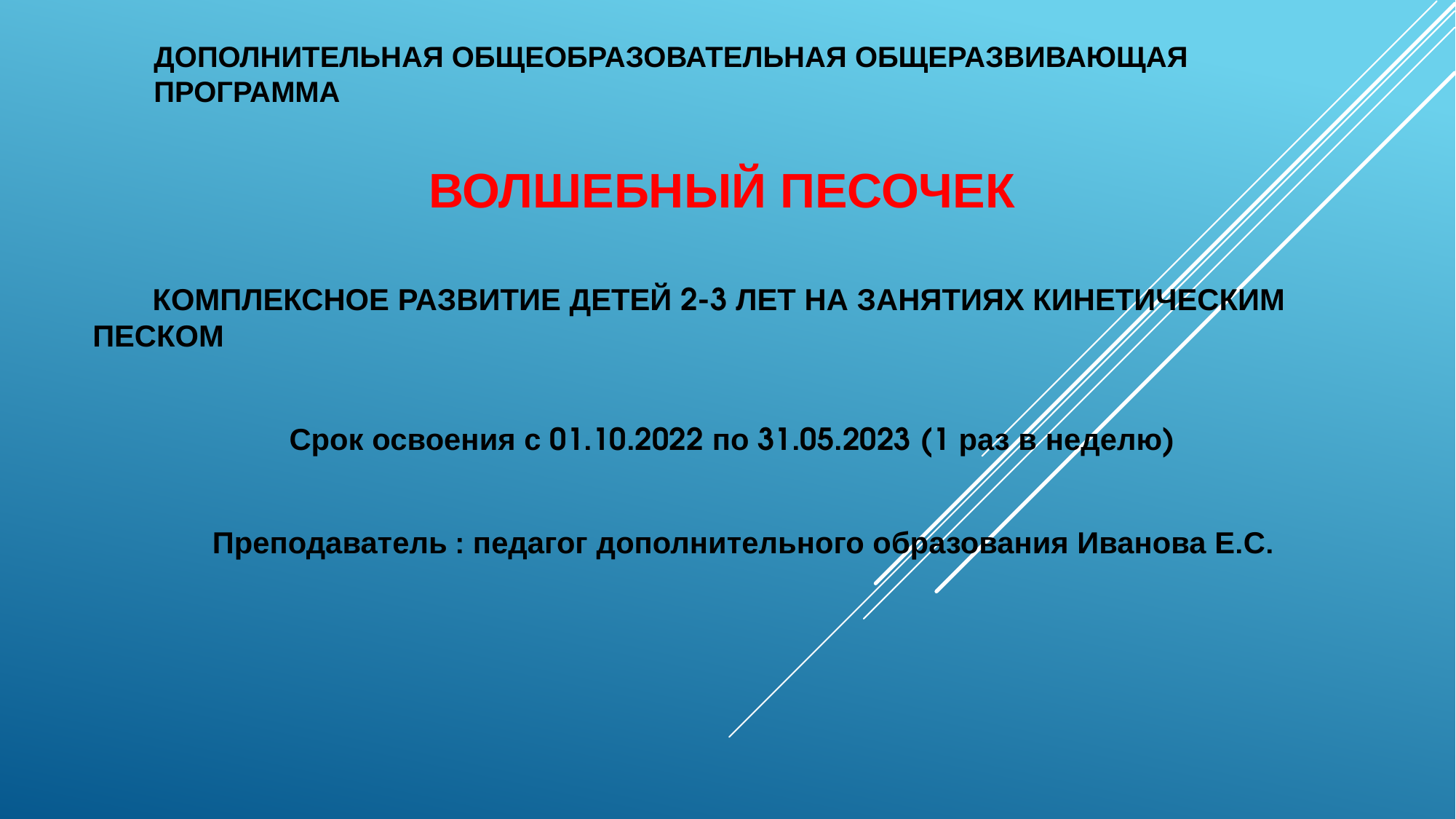

# ДОПОЛНИТЕЛЬНАЯ ОБЩЕОБРАЗОВАТЕЛЬНАЯ ОБЩЕРАЗВИВАЮЩАЯ ПРОГРАММА
                                 ВОЛШЕБНЫЙ ПЕСОЧЕК

       КОМПЛЕКСНОЕ РАЗВИТИЕ ДЕТЕЙ 2-3 ЛЕТ НА ЗАНЯТИЯХ КИНЕТИЧЕСКИМ ПЕСКОМ

                       Срок освоения с 01.10.2022 по 31.05.2023 (1 раз в неделю)

              Преподаватель : педагог дополнительного образования Иванова Е.С.